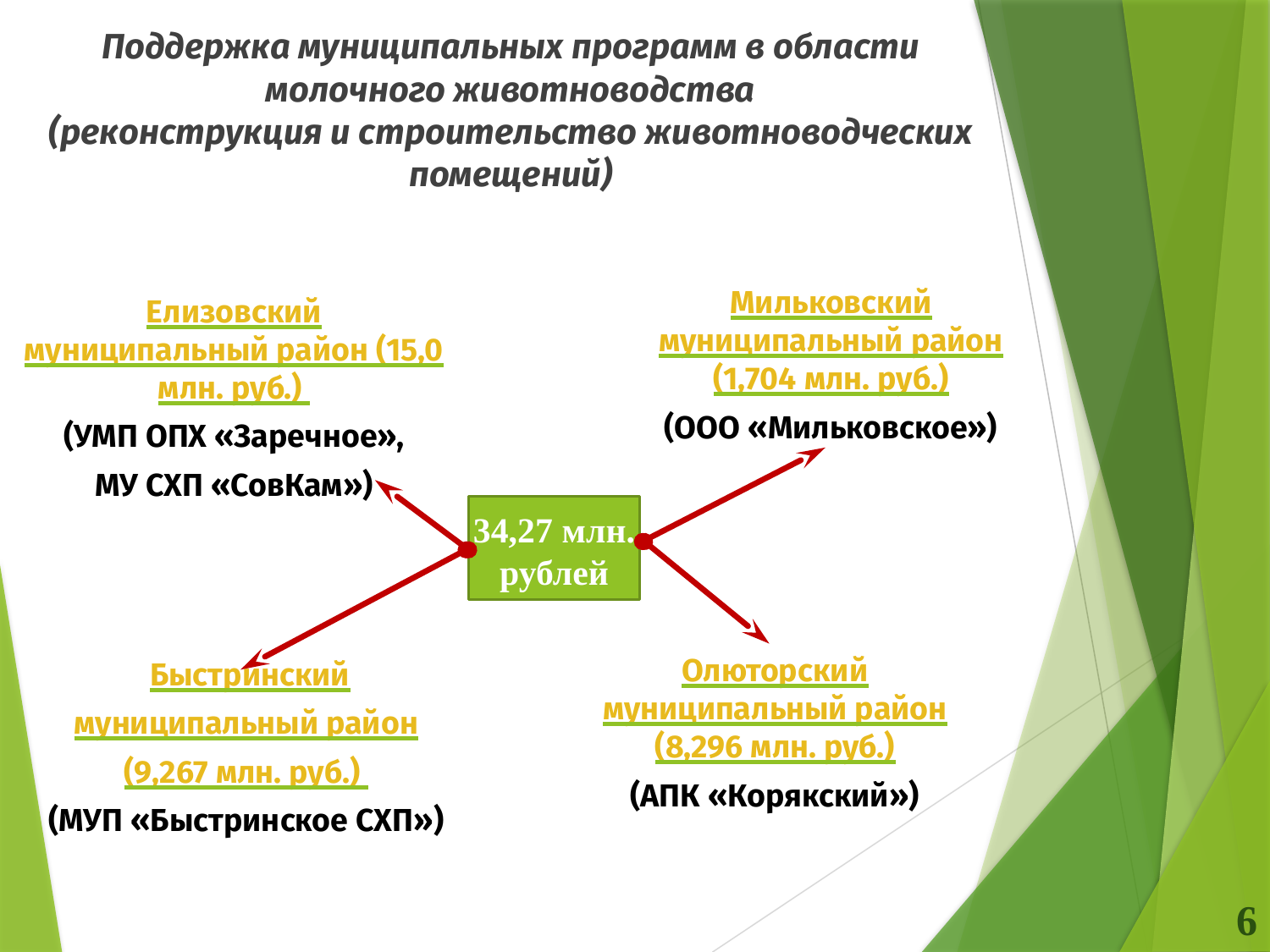

# Поддержка муниципальных программ в области молочного животноводства (реконструкция и строительство животноводческих помещений)
Мильковский муниципальный район (1,704 млн. руб.)
(ООО «Мильковское»)

Елизовский муниципальный район (15,0 млн. руб.)
(УМП ОПХ «Заречное»,
МУ СХП «СовКам»)

34,27 млн. рублей

 Быстринский
муниципальный район
(9,267 млн. руб.)
(МУП «Быстринское СХП»)
Олюторский муниципальный район (8,296 млн. руб.)
(АПК «Корякский»)
6